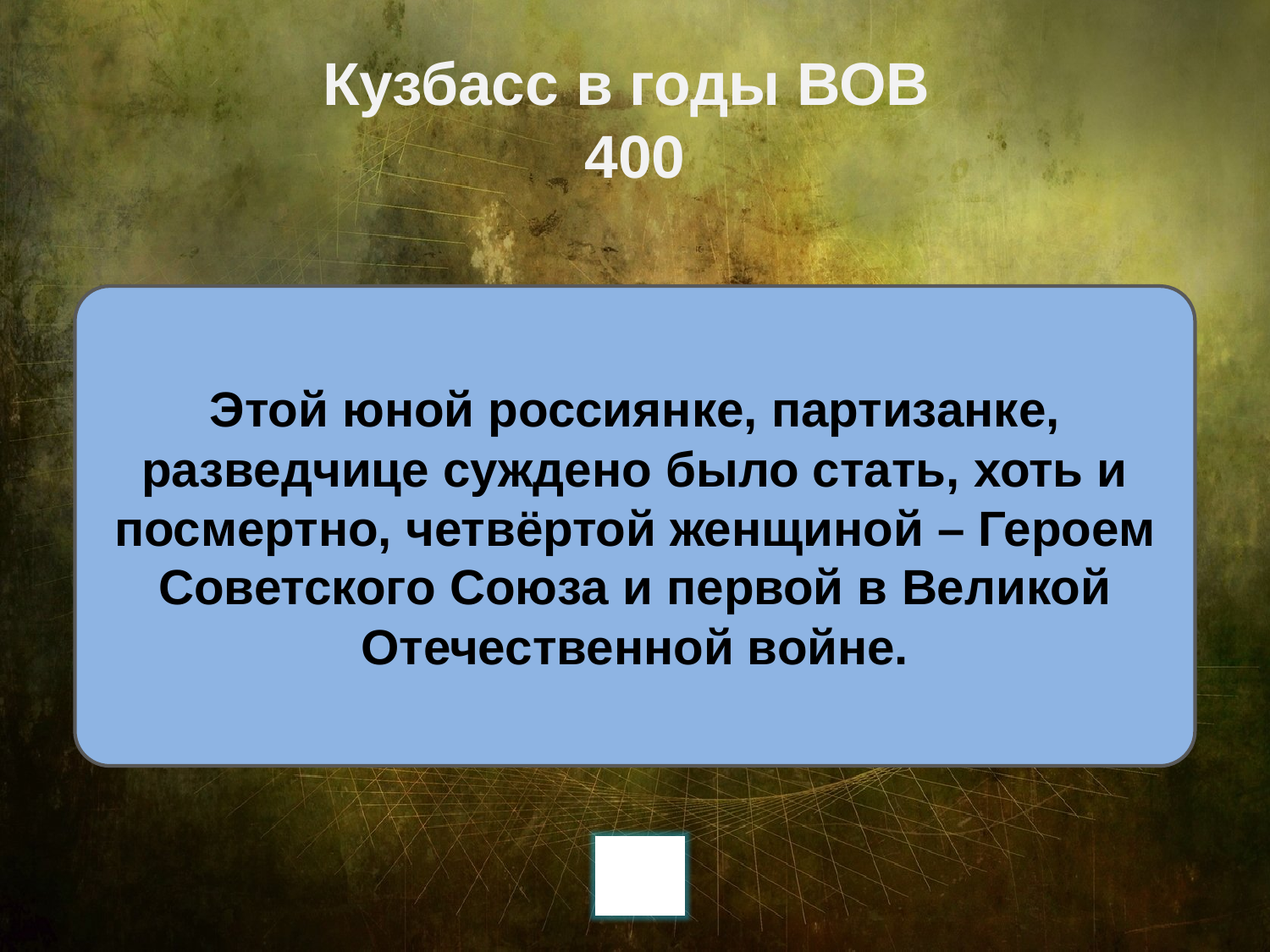

# Кузбасс в годы ВОВ 400
Этой юной россиянке, партизанке, разведчице суждено было стать, хоть и посмертно, четвёртой женщиной – Героем Советского Союза и первой в Великой Отечественной войне.